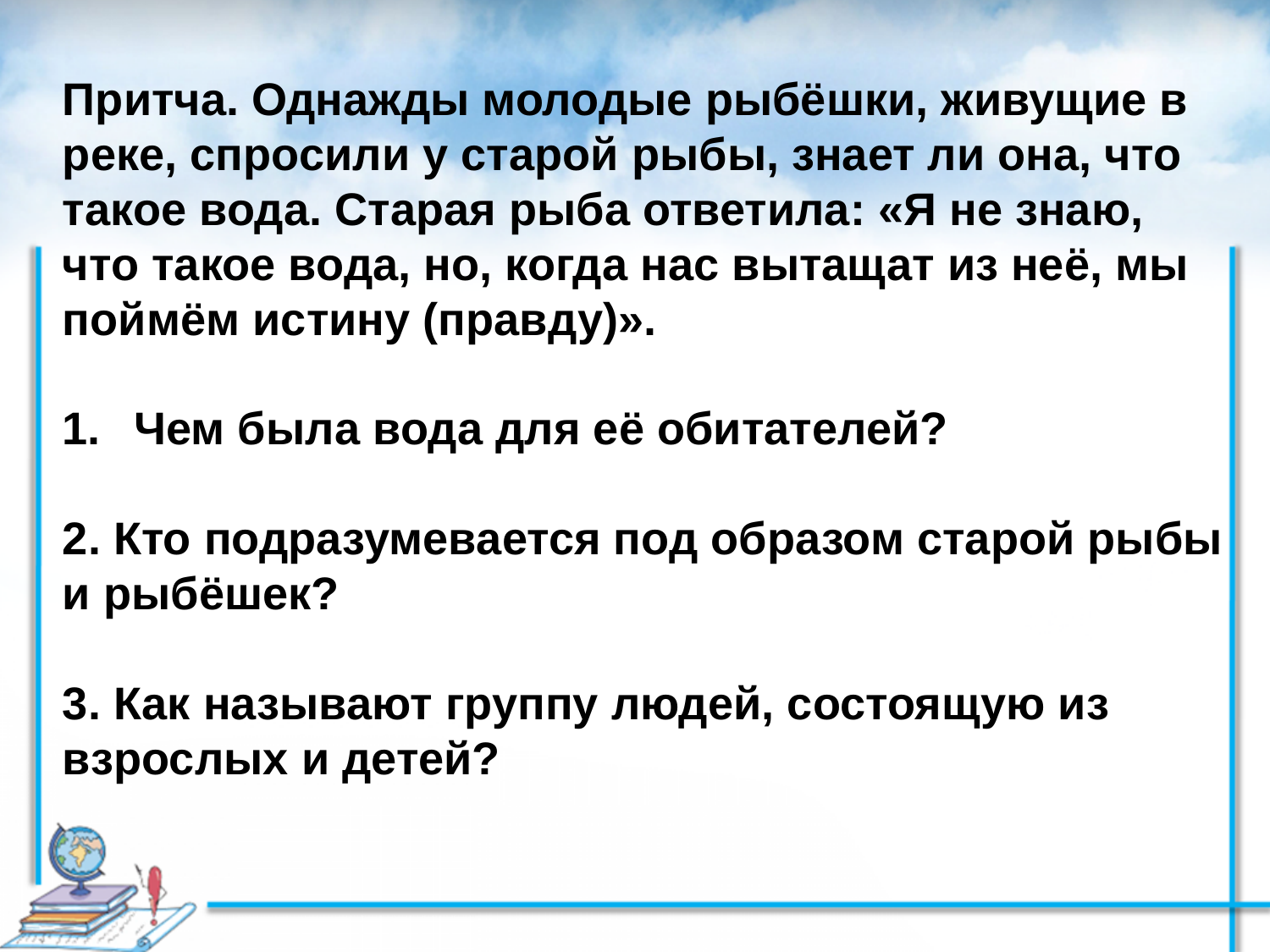

Притча. Однажды молодые рыбёшки, живущие в реке, спросили у старой рыбы, знает ли она, что такое вода. Старая рыба ответила: «Я не знаю, что такое вода, но, когда нас вытащат из неё, мы поймём истину (правду)».

Чем была вода для её обитателей?

2. Кто подразумевается под образом старой рыбы и рыбёшек?

3. Как называют группу людей, состоящую из взрослых и детей?